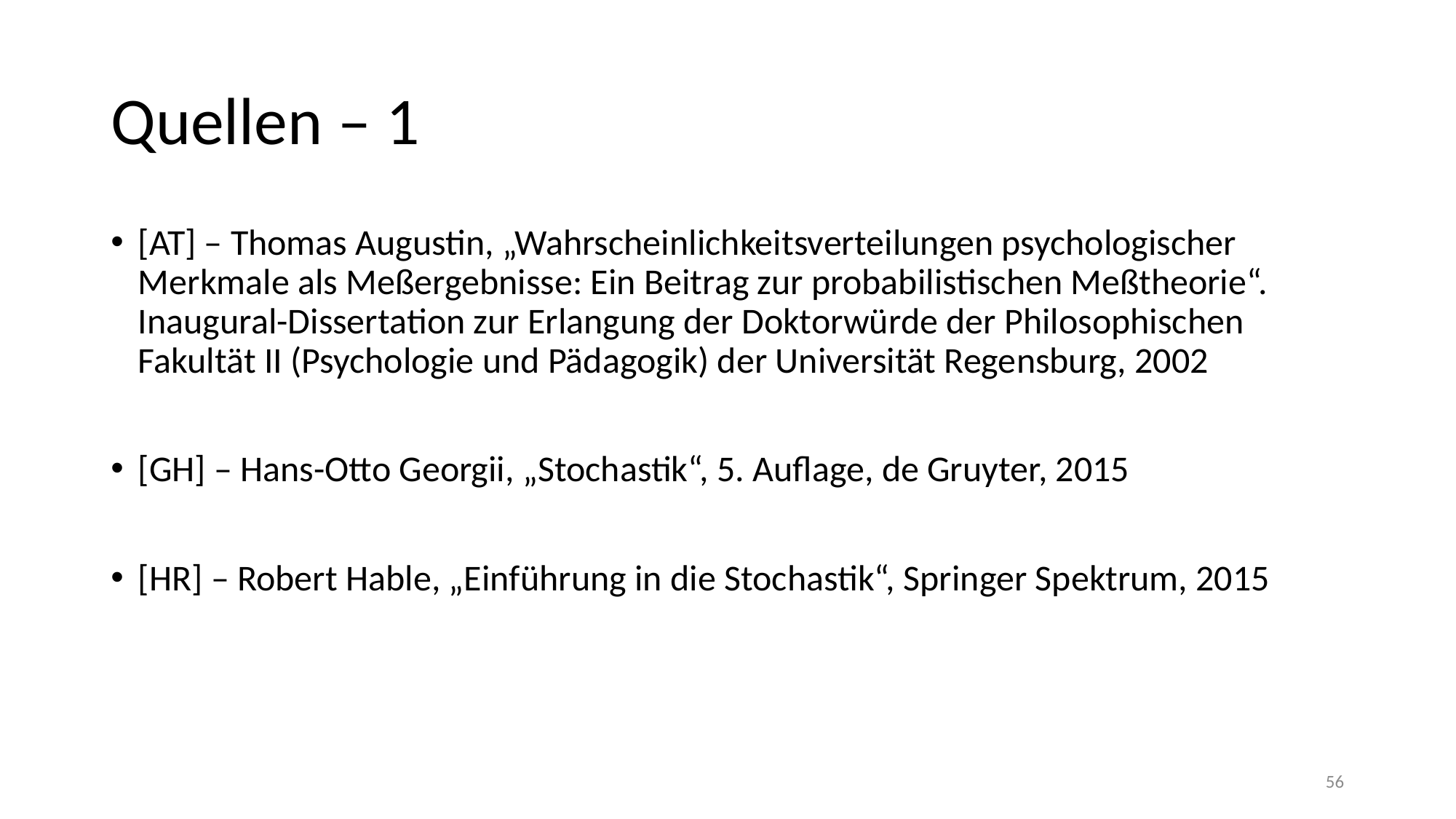

# Quellen – 1
[AT] – Thomas Augustin, „Wahrscheinlichkeitsverteilungen psychologischer Merkmale als Meßergebnisse: Ein Beitrag zur probabilistischen Meßtheorie“. Inaugural-Dissertation zur Erlangung der Doktorwürde der Philosophischen Fakultät II (Psychologie und Pädagogik) der Universität Regensburg, 2002

[GH] – Hans-Otto Georgii, „Stochastik“, 5. Auflage, de Gruyter, 2015

[HR] – Robert Hable, „Einführung in die Stochastik“, Springer Spektrum, 2015
56